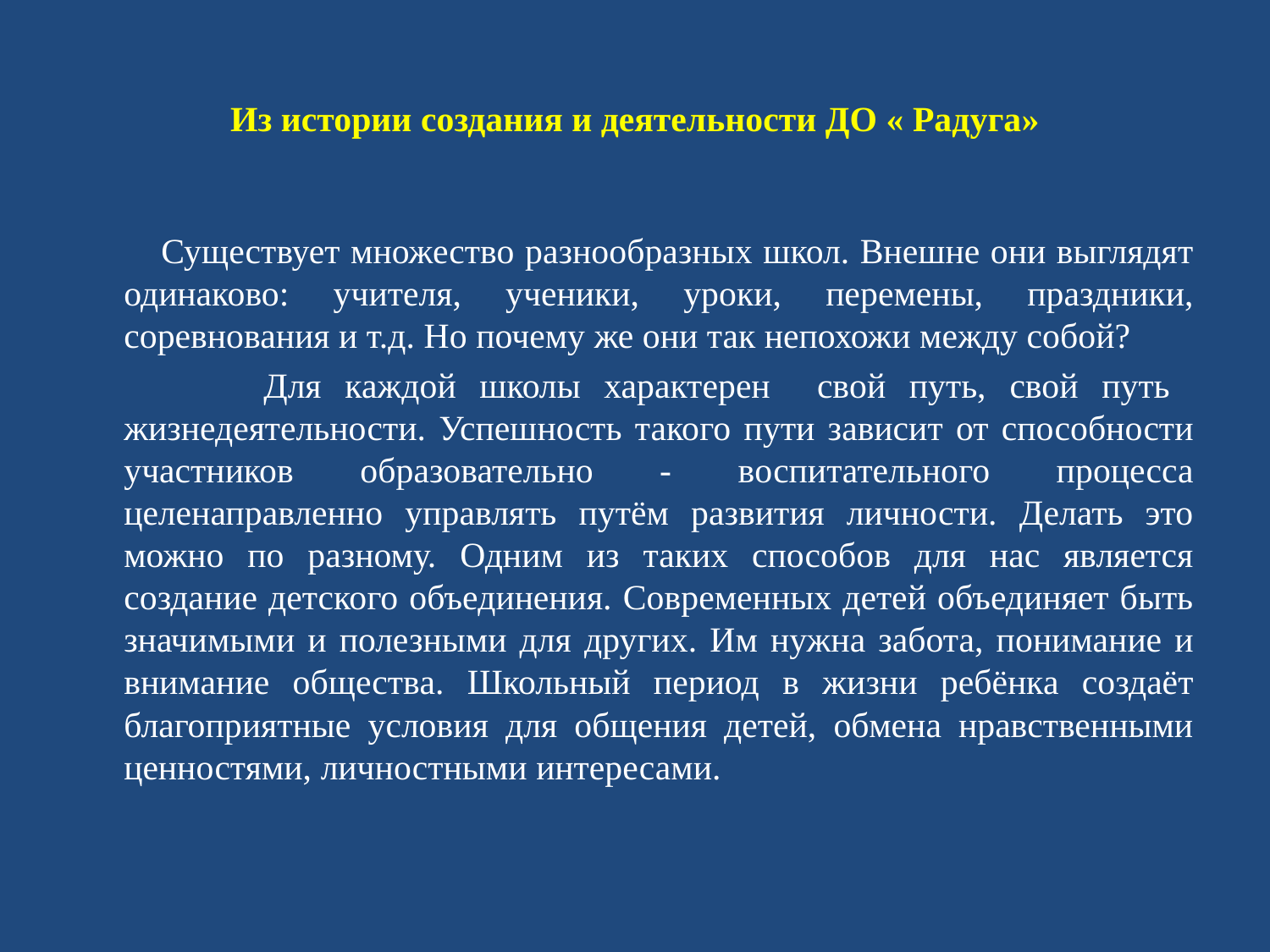

# Из истории создания и деятельности ДО « Радуга»
        Существует множество разнообразных школ. Внешне они выглядят одинаково: учителя, ученики, уроки, перемены, праздники, соревнования и т.д. Но почему же они так непохожи между собой?
        Для каждой школы характерен  свой путь, свой путь  жизнедеятельности. Успешность такого пути зависит от способности участников образовательно - воспитательного процесса целенаправленно управлять путём развития личности. Делать это можно по разному. Одним из таких способов для нас является создание детского объединения. Современных детей объединяет быть значимыми и полезными для других. Им нужна забота, понимание и внимание общества. Школьный период в жизни ребёнка создаёт благоприятные условия для общения детей, обмена нравственными ценностями, личностными интересами.